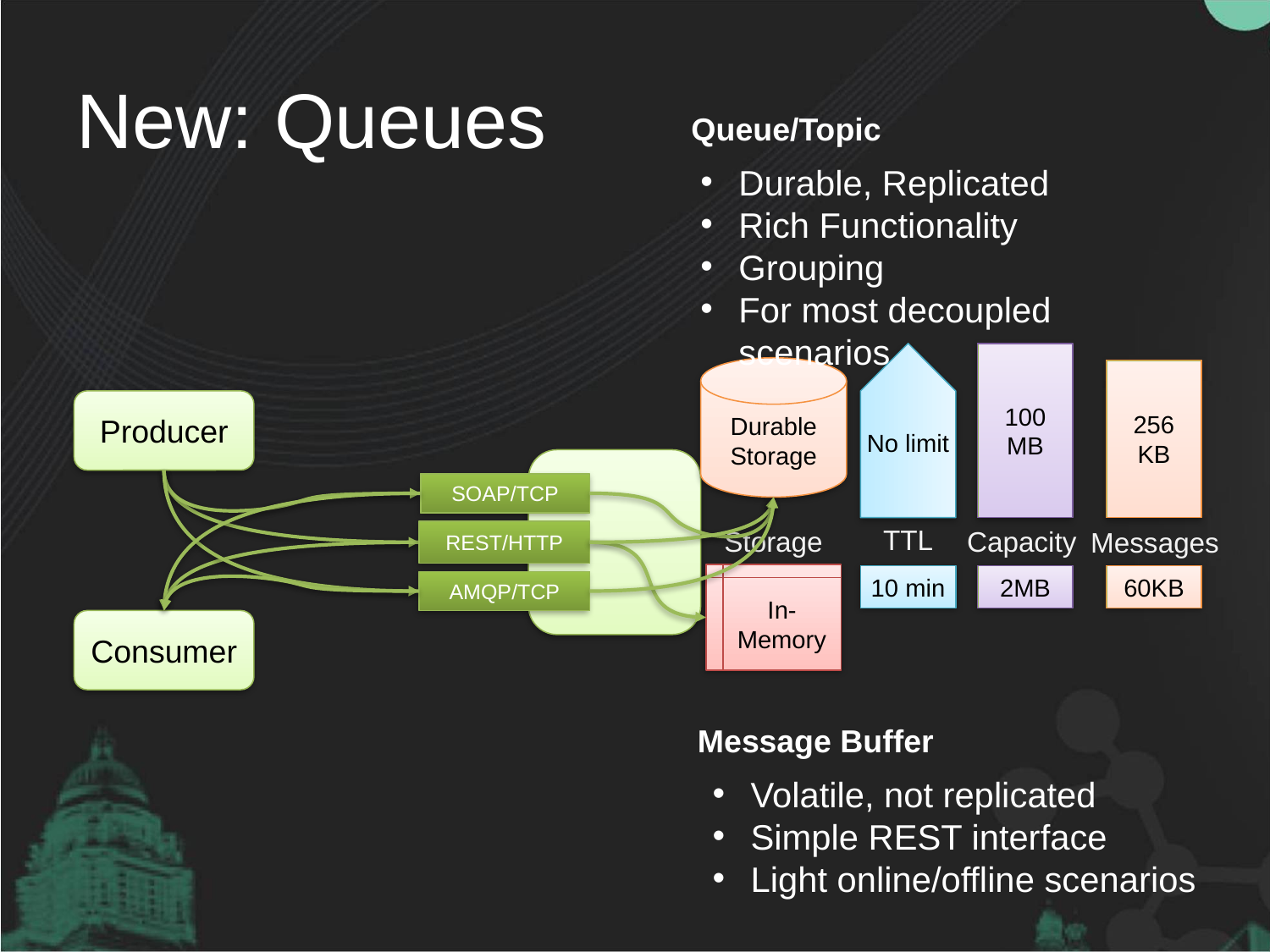

# New: Queues
Queue/Topic
Durable, Replicated
Rich Functionality
Grouping
For most decoupled scenarios
100
MB
Durable Storage
256
KB
No limit
Producer

SOAP/TCP
TTL
Storage
Capacity
Messages
REST/HTTP
In-Memory
10 min
2MB
60KB
AMQP/TCP
Consumer
Message Buffer
Volatile, not replicated
Simple REST interface
Light online/offline scenarios